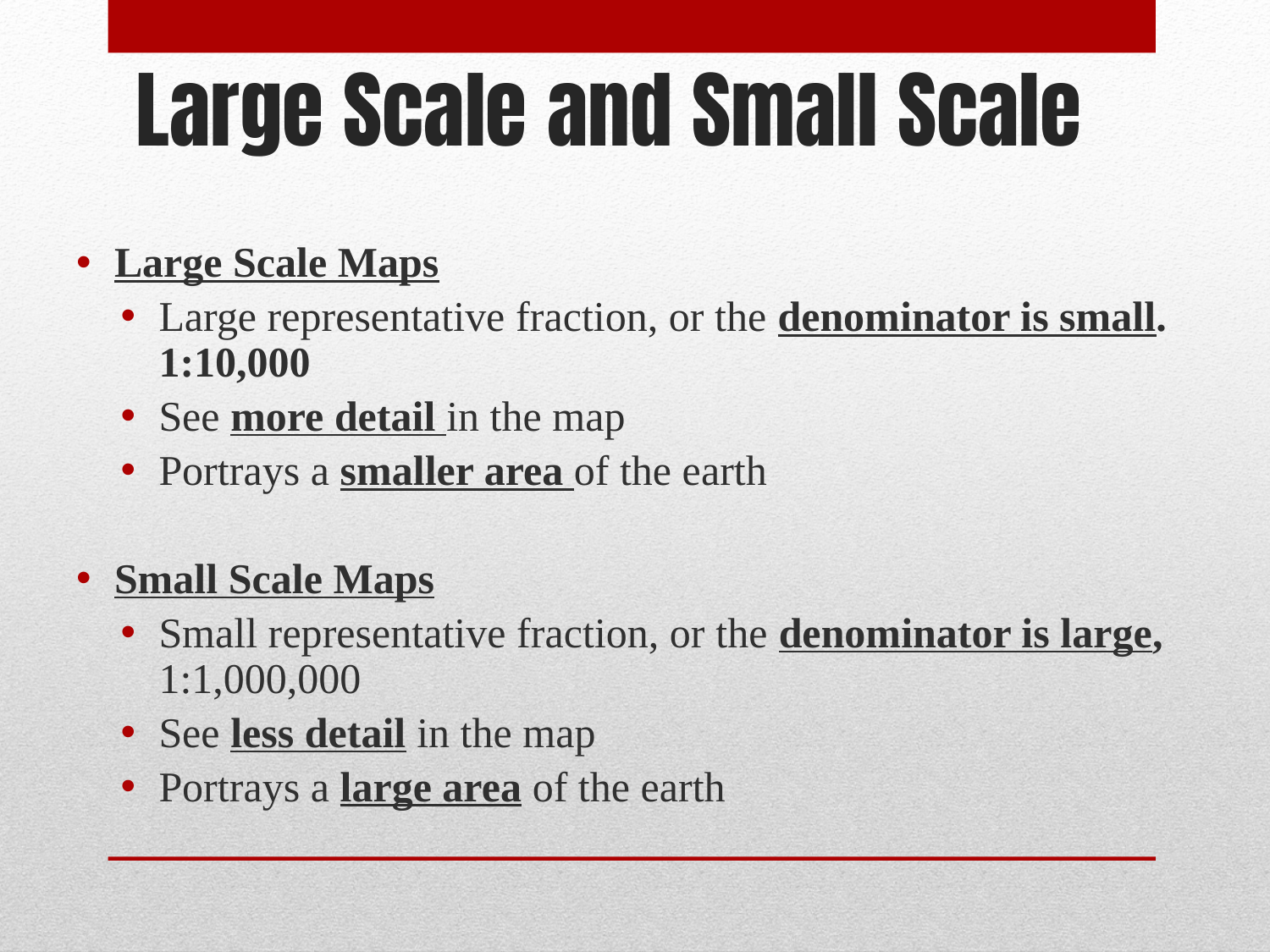

Large Scale and Small Scale
Large Scale Maps
Large representative fraction, or the denominator is small. 1:10,000
See more detail in the map
Portrays a smaller area of the earth

Small Scale Maps
Small representative fraction, or the denominator is large, 1:1,000,000
See less detail in the map
Portrays a large area of the earth